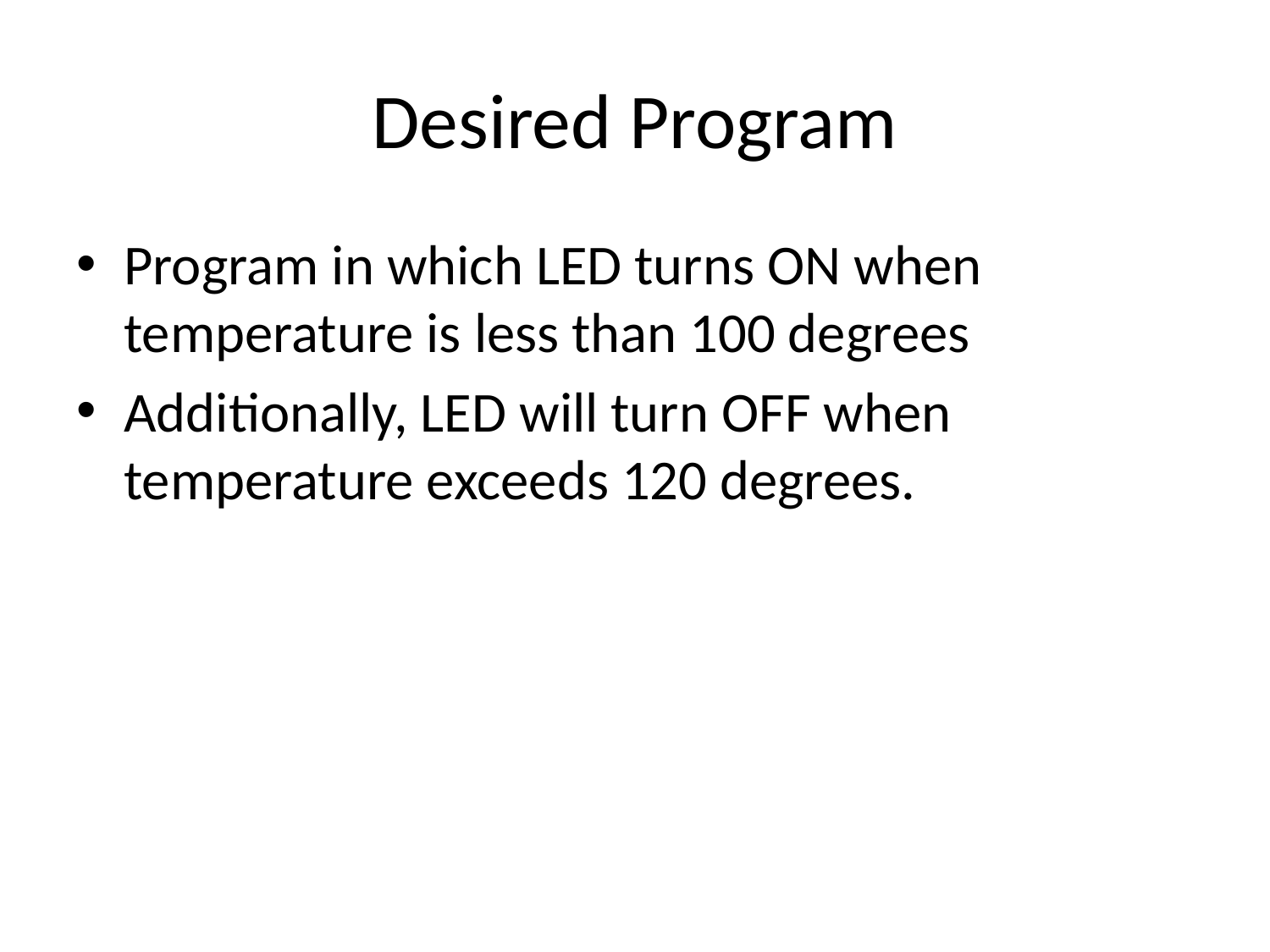

# Desired Program
Program in which LED turns ON when temperature is less than 100 degrees
Additionally, LED will turn OFF when temperature exceeds 120 degrees.